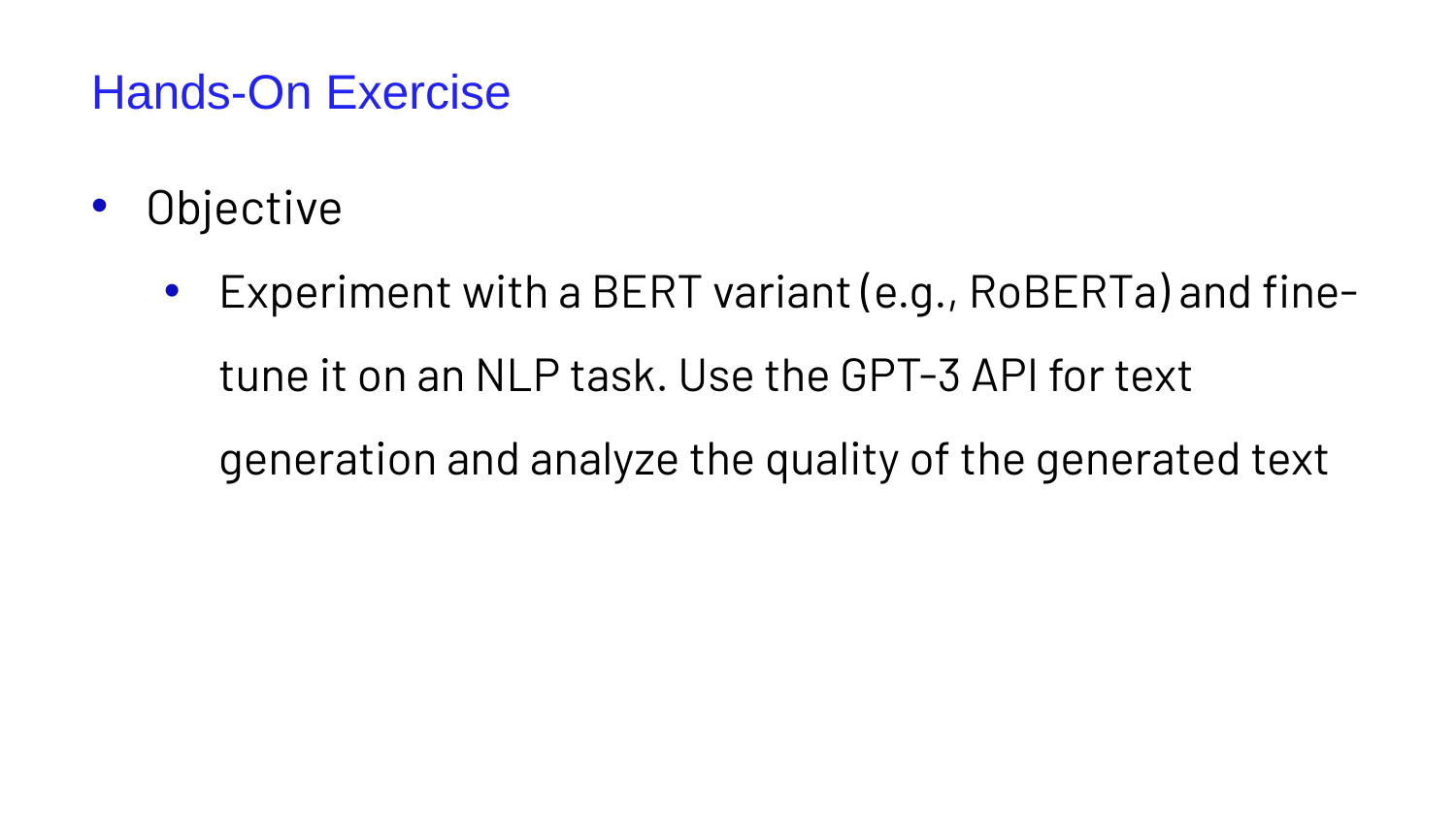

Hands-On Exercise
Objective
Experiment with a BERT variant (e.g., RoBERTa) and fine-tune it on an NLP task. Use the GPT-3 API for text generation and analyze the quality of the generated text